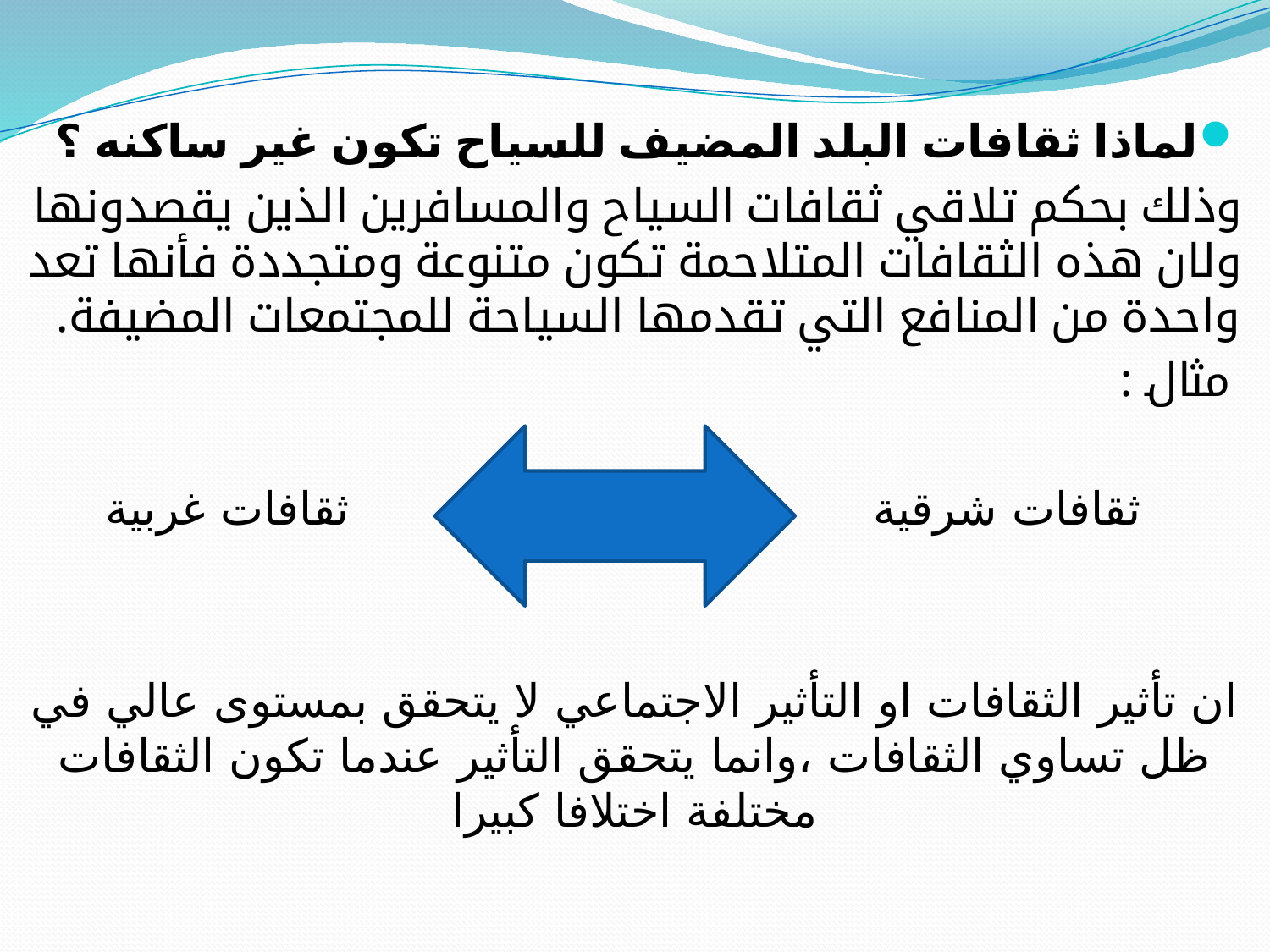

لماذا ثقافات البلد المضيف للسياح تكون غير ساكنه ؟
وذلك بحكم تلاقي ثقافات السياح والمسافرين الذين يقصدونها ولان هذه الثقافات المتلاحمة تكون متنوعة ومتجددة فأنها تعد واحدة من المنافع التي تقدمها السياحة للمجتمعات المضيفة.
 مثال :

   ثقافات شرقية                                    ثقافات غربية

ان تأثير الثقافات او التأثير الاجتماعي لا يتحقق بمستوى عالي في ظل تساوي الثقافات ،وانما يتحقق التأثير عندما تكون الثقافات مختلفة اختلافا كبيرا